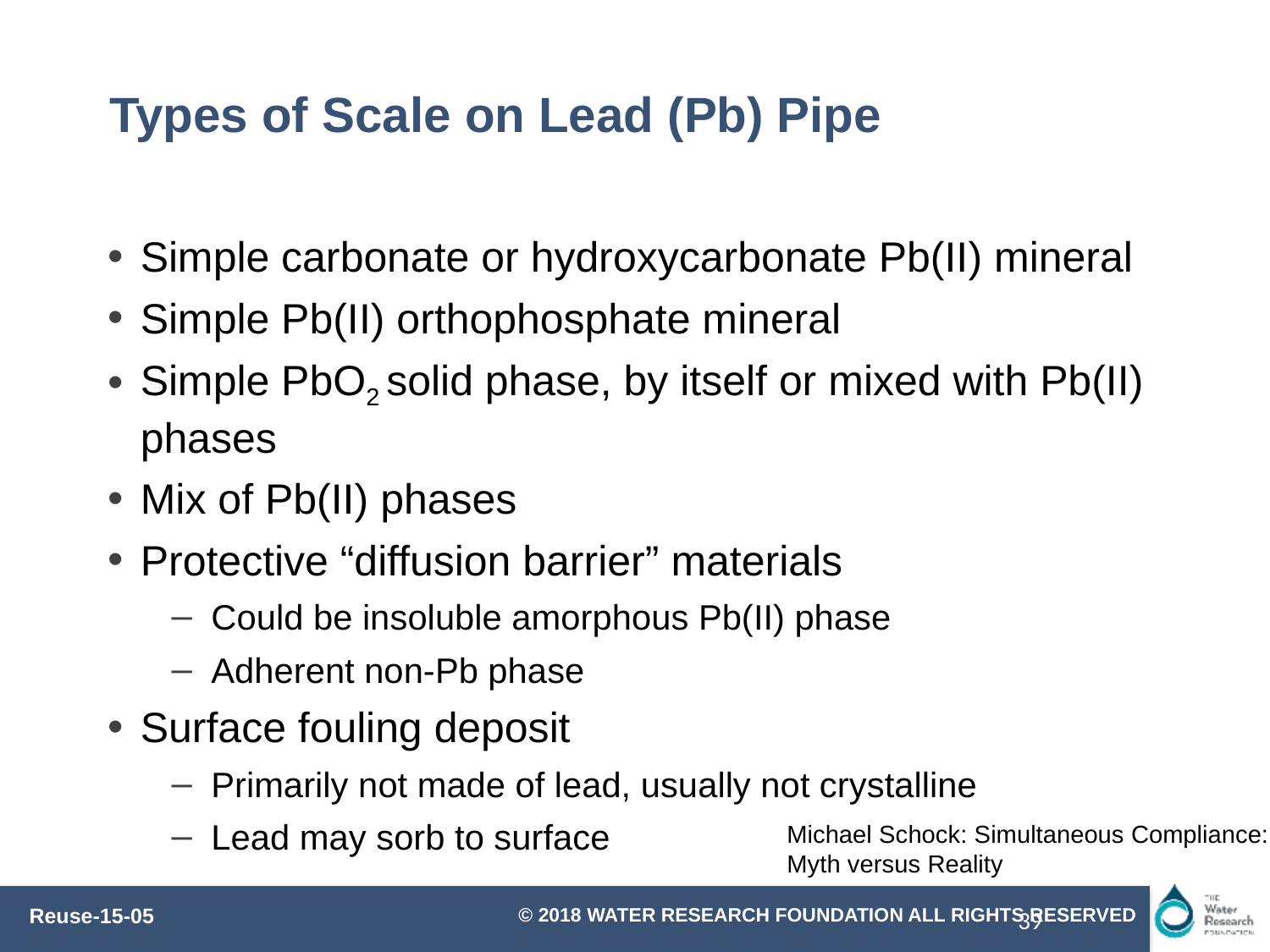

# Types of Scale on Lead (Pb) Pipe
Simple carbonate or hydroxycarbonate Pb(II) mineral
Simple Pb(II) orthophosphate mineral
Simple PbO2 solid phase, by itself or mixed with Pb(II) phases
Mix of Pb(II) phases
Protective “diffusion barrier” materials
Could be insoluble amorphous Pb(II) phase
Adherent non-Pb phase
Surface fouling deposit
Primarily not made of lead, usually not crystalline
Lead may sorb to surface
Michael Schock: Simultaneous Compliance: Myth versus Reality
39